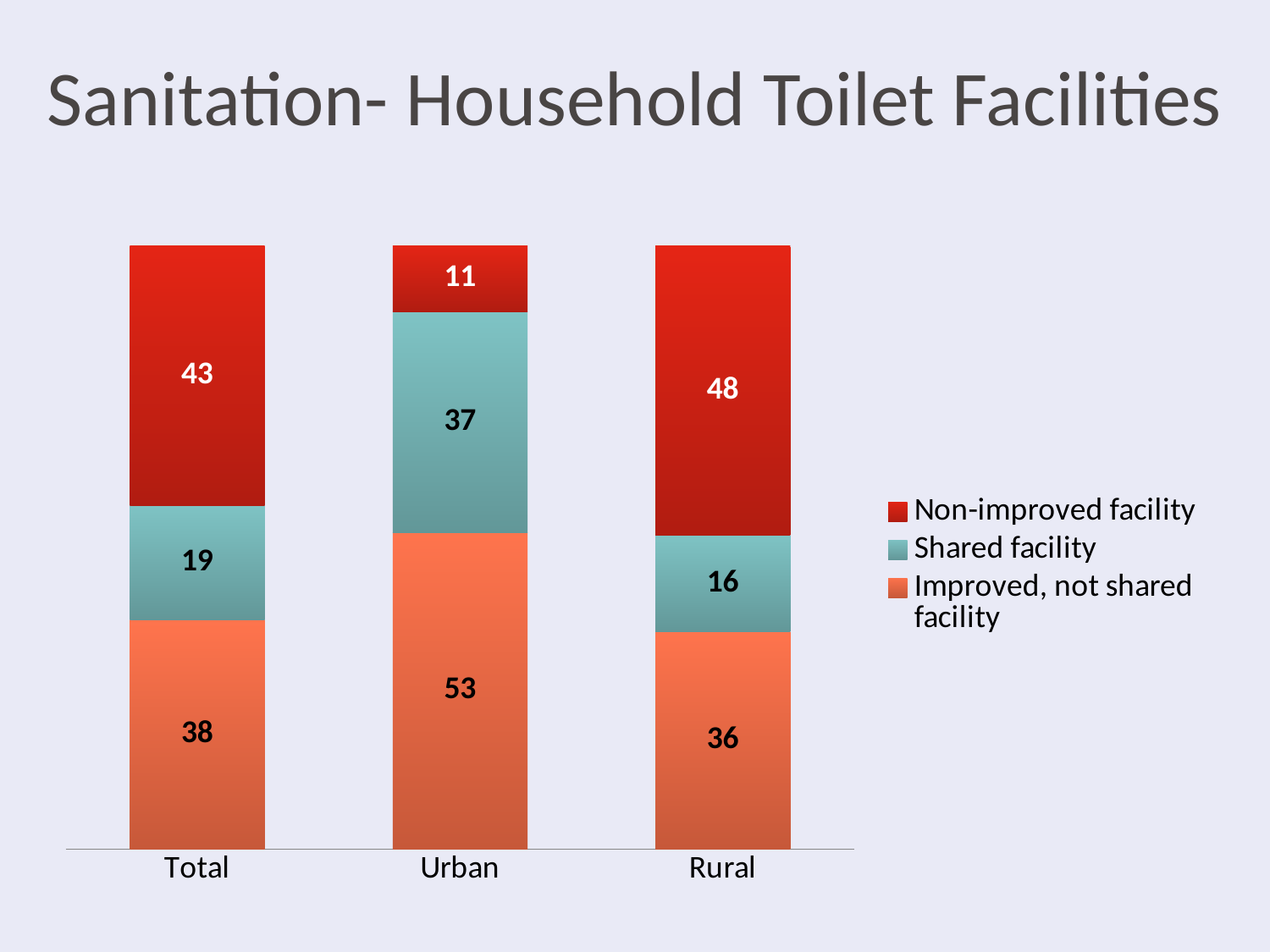

# Sanitation- Household Toilet Facilities

### Chart

| Category | Improved, not shared facility | Shared facility | Non-improved facility |
|---|---|---|---|
| Total | 38.0 | 19.0 | 43.0 |
| Urban | 53.0 | 37.0 | 11.0 |
| Rural | 36.0 | 16.0 | 48.0 |